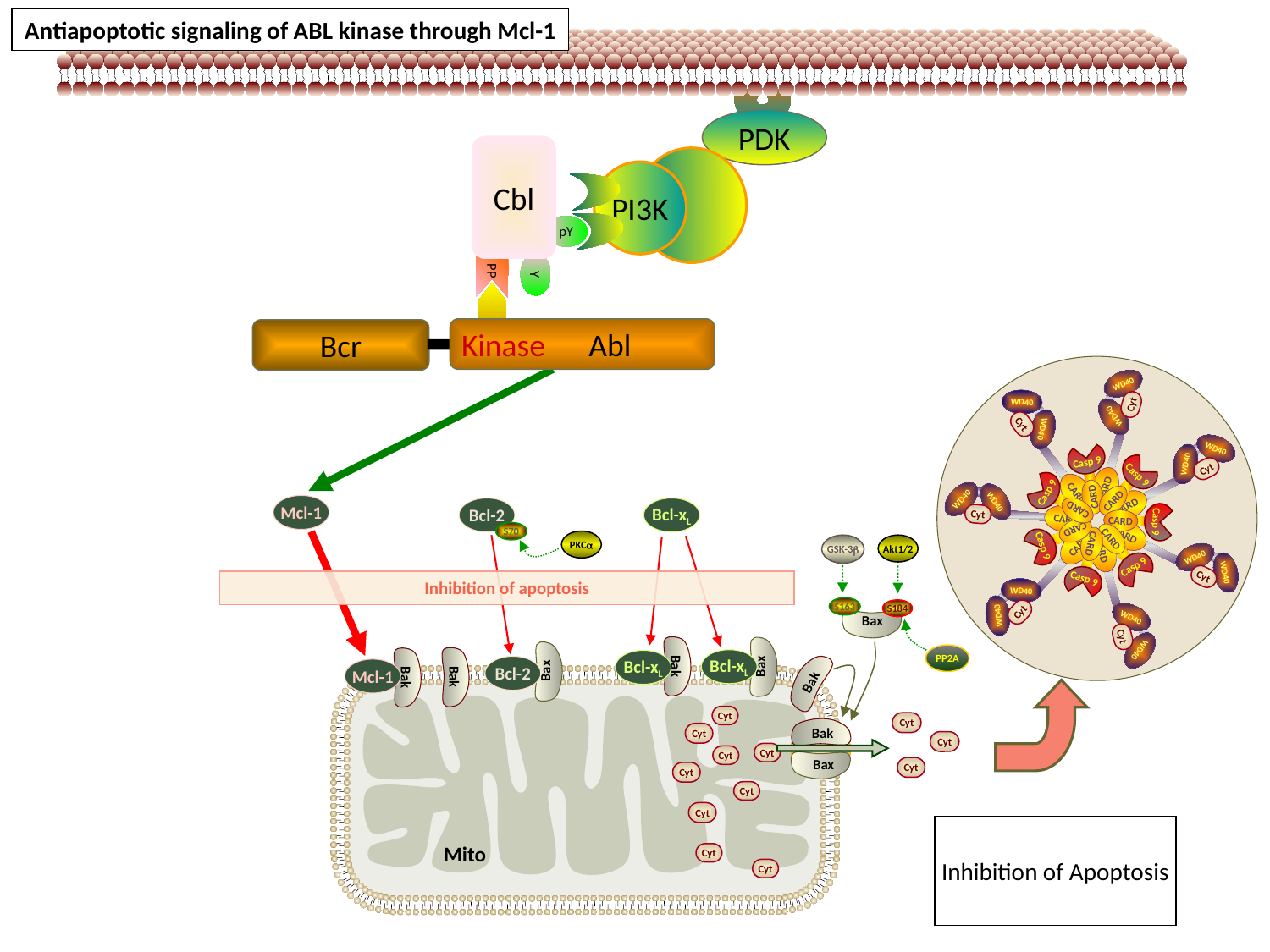

Antiapoptotic signaling of ABL kinase through Mcl-1

PDK
Cbl

PP
Y

 PI3K

pY

Kinase      Abl
Bcr

WD40
WD40
CARD

Cyt

WD40
WD40
CARD

Cyt

Casp 9

CARD

Casp 9

CARD

Casp 9

CARD

Casp 9

CARD
CARD

Casp 9

CARD

Casp 9

CARD

Casp 9

WD40
WD40
CARD

Cyt

WD40
WD40
CARD

Cyt

WD40
WD40
CARD

Cyt

WD40
WD40
CARD

Cyt

WD40
WD40
CARD

Cyt
Mcl-1
Bcl-2
Bcl-xL
S70
PKCα

GSK-3β
Akt1/2

Inhibition of apoptosis

Bax
S163
S184

Bak

Bax

Bax

PP2A

Bak

Bak
Bcl-xL
Bcl-xL

Bak
Bcl-2
Mcl-1

Cyt
Cyt

Bak
Bax
Cyt
Cyt
Cyt
Cyt
Cyt
Cyt
Cyt
Cyt
Inhibition of Apoptosis
Mito
Cyt
Cyt